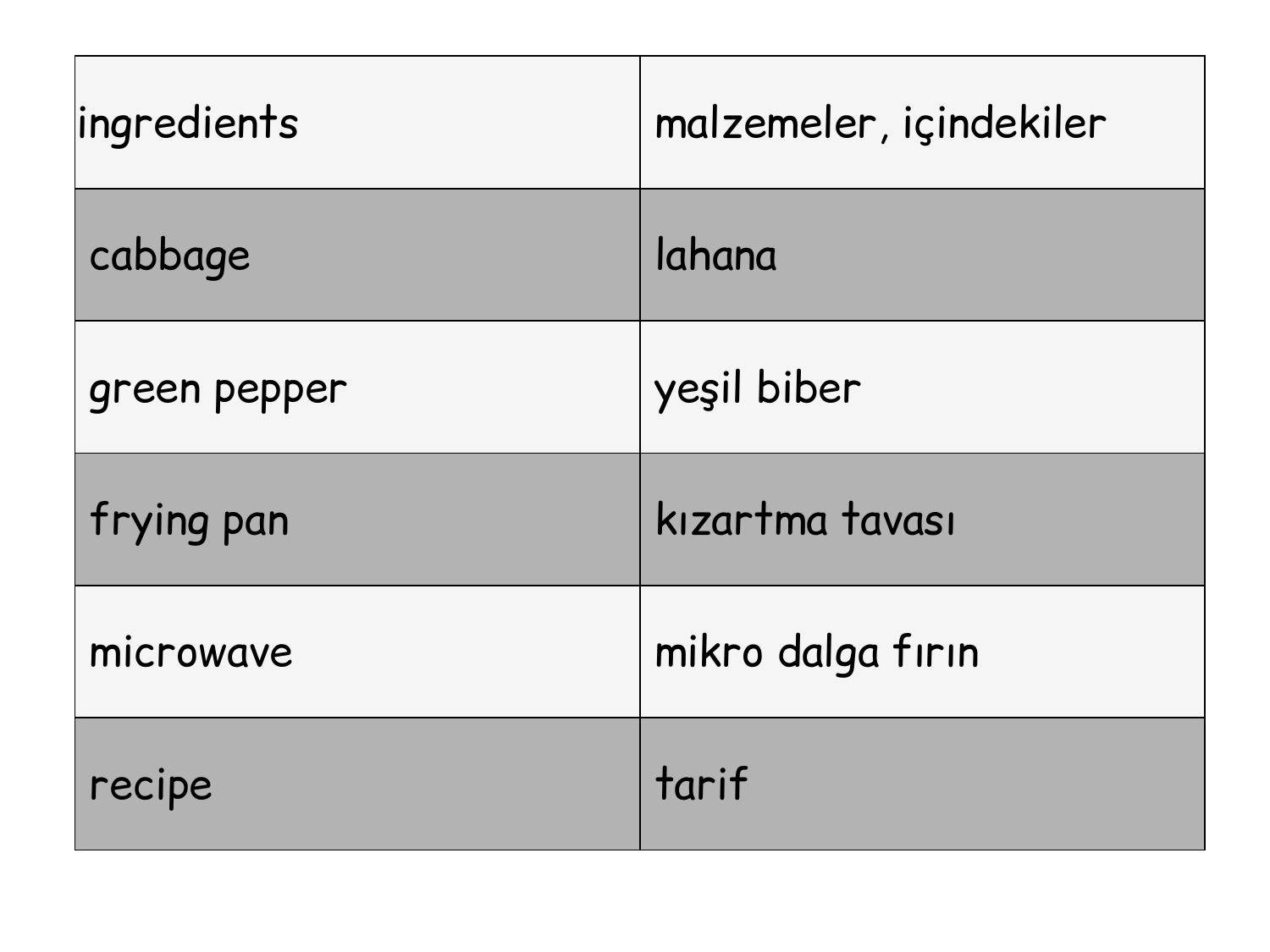

#
| ingredients | malzemeler, içindekiler |
| --- | --- |
| cabbage | lahana |
| green pepper | yeşil biber |
| frying pan | kızartma tavası |
| microwave | mikro dalga fırın |
| recipe | tarif |